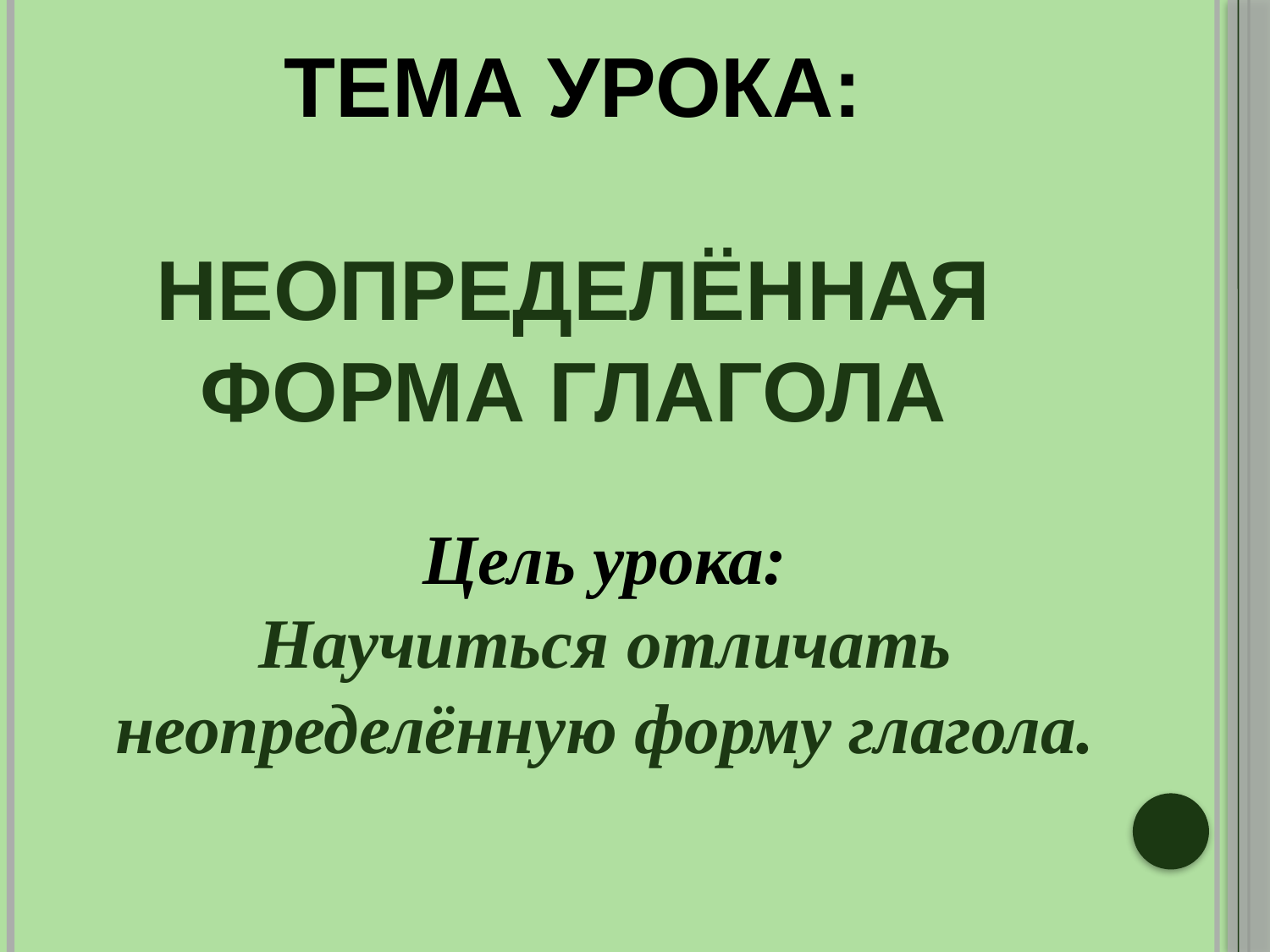

# ТЕМА УРОКА: Неопределённая форма глагола
Цель урока:
Научиться отличать неопределённую форму глагола.